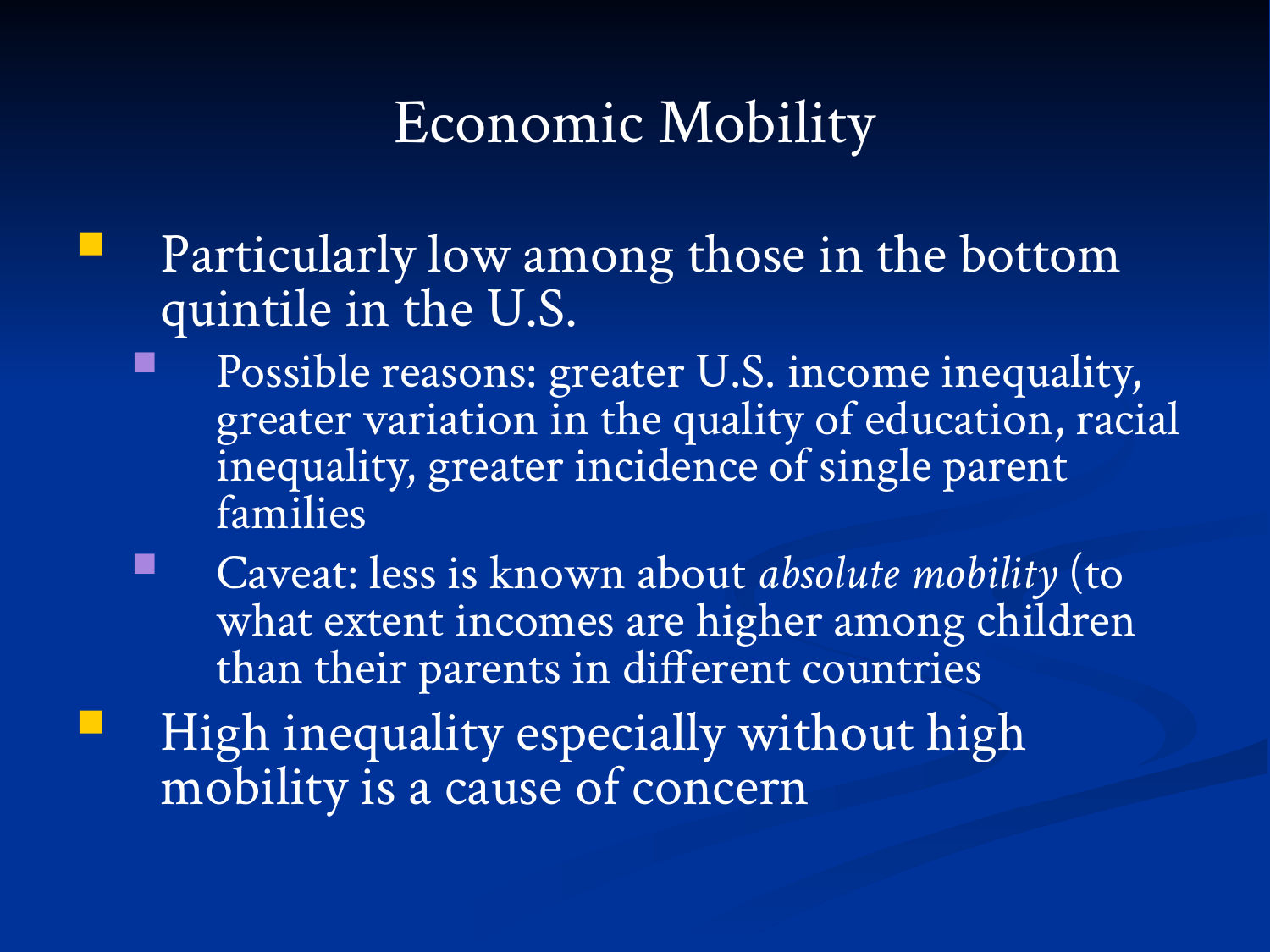

Economic Mobility
# Particularly low among those in the bottom quintile in the U.S.
Possible reasons: greater U.S. income inequality, greater variation in the quality of education, racial inequality, greater incidence of single parent families
Caveat: less is known about absolute mobility (to what extent incomes are higher among children than their parents in different countries
High inequality especially without high mobility is a cause of concern